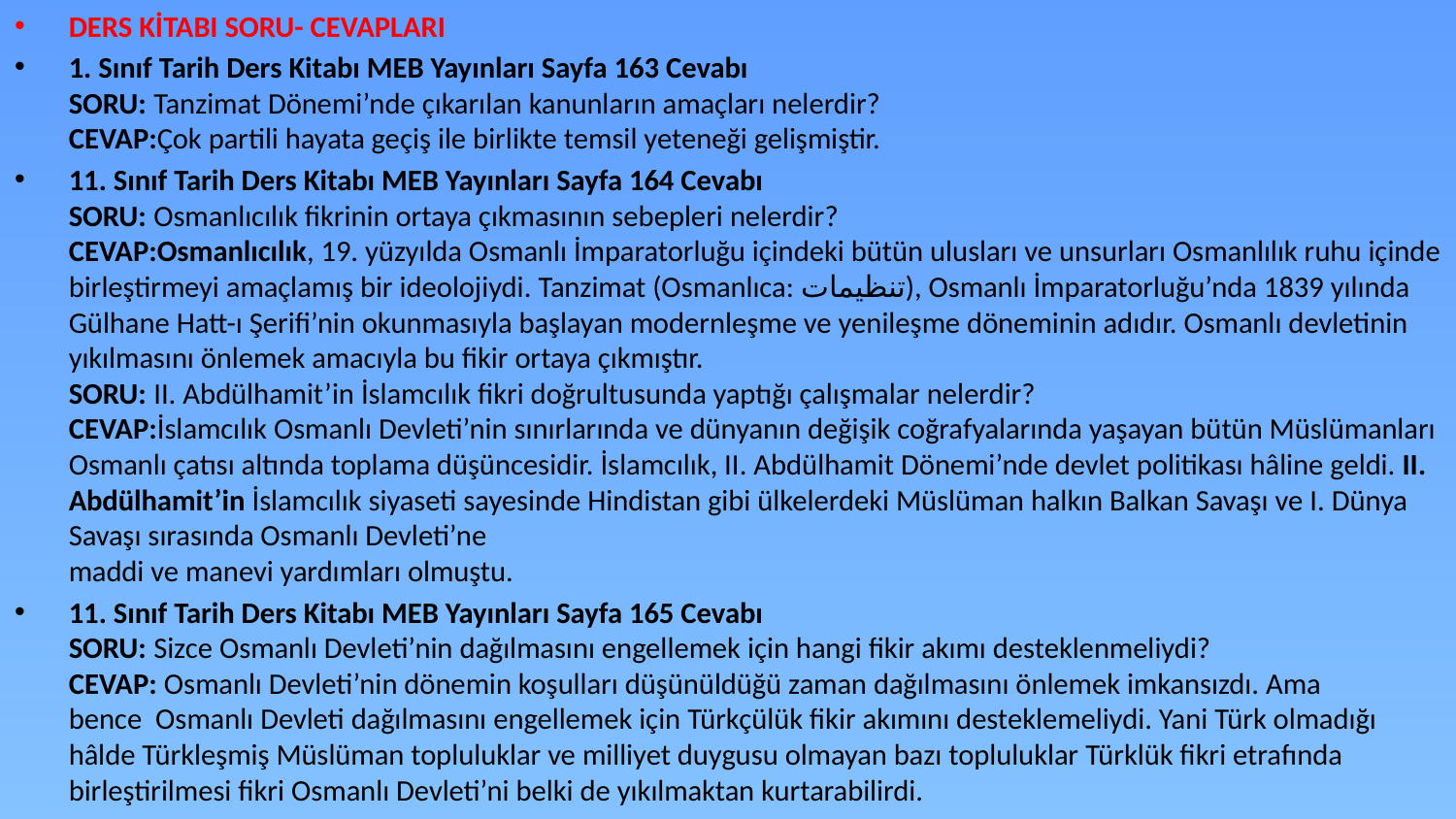

DERS KİTABI SORU- CEVAPLARI
1. Sınıf Tarih Ders Kitabı MEB Yayınları Sayfa 163 Cevabı
SORU: Tanzimat Dönemi’nde çıkarılan kanunların amaçları nelerdir?
CEVAP:Çok partili hayata geçiş ile birlikte temsil yeteneği gelişmiştir.
11. Sınıf Tarih Ders Kitabı MEB Yayınları Sayfa 164 Cevabı
SORU: Osmanlıcılık fikrinin ortaya çıkmasının sebepleri nelerdir?
CEVAP:Osmanlıcılık, 19. yüzyılda Osmanlı İmparatorluğu içindeki bütün ulusları ve unsurları Osmanlılık ruhu içinde birleştirmeyi amaçlamış bir ideolojiydi. Tanzimat (Osmanlıca: تنظيمات), Osmanlı İmparatorluğu’nda 1839 yılında Gülhane Hatt-ı Şerifi’nin okunmasıyla başlayan modernleşme ve yenileşme döneminin adıdır. Osmanlı devletinin yıkılmasını önlemek amacıyla bu fikir ortaya çıkmıştır.
SORU: II. Abdülhamit’in İslamcılık fikri doğrultusunda yaptığı çalışmalar nelerdir?
CEVAP:İslamcılık Osmanlı Devleti’nin sınırlarında ve dünyanın değişik coğrafyalarında yaşayan bütün Müslümanları Osmanlı çatısı altında toplama düşüncesidir. İslamcılık, II. Abdülhamit Dönemi’nde devlet politikası hâline geldi. II. Abdülhamit’in İslamcılık siyaseti sayesinde Hindistan gibi ülkelerdeki Müslüman halkın Balkan Savaşı ve I. Dünya Savaşı sırasında Osmanlı Devleti’ne
maddi ve manevi yardımları olmuştu.
11. Sınıf Tarih Ders Kitabı MEB Yayınları Sayfa 165 Cevabı
SORU: Sizce Osmanlı Devleti’nin dağılmasını engellemek için hangi fikir akımı desteklenmeliydi?
CEVAP: Osmanlı Devleti’nin dönemin koşulları düşünüldüğü zaman dağılmasını önlemek imkansızdı. Ama bence  Osmanlı Devleti dağılmasını engellemek için Türkçülük fikir akımını desteklemeliydi. Yani Türk olmadığı hâlde Türkleşmiş Müslüman topluluklar ve milliyet duygusu olmayan bazı topluluklar Türklük fikri etrafında birleştirilmesi fikri Osmanlı Devleti’ni belki de yıkılmaktan kurtarabilirdi.